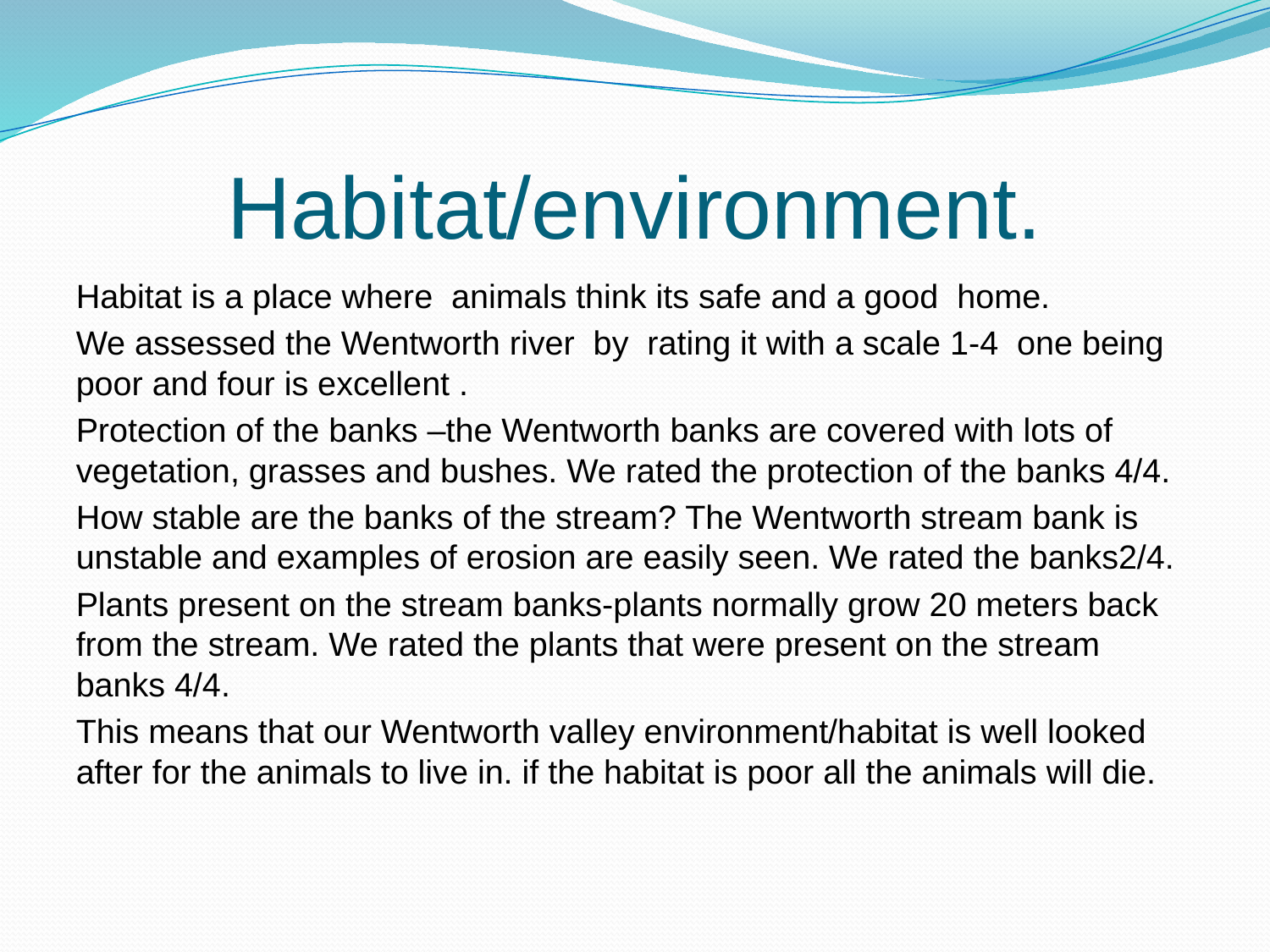

# Habitat/environment.
Habitat is a place where  animals think its safe and a good  home.
We assessed the Wentworth river  by  rating it with a scale 1-4  one being poor and four is excellent .
Protection of the banks –the Wentworth banks are covered with lots of  vegetation, grasses and bushes. We rated the protection of the banks 4/4.
How stable are the banks of the stream? The Wentworth stream bank is unstable and examples of erosion are easily seen. We rated the banks2/4.
Plants present on the stream banks-plants normally grow 20 meters back from the stream. We rated the plants that were present on the stream banks 4/4.
This means that our Wentworth valley environment/habitat is well looked after for the animals to live in. if the habitat is poor all the animals will die.